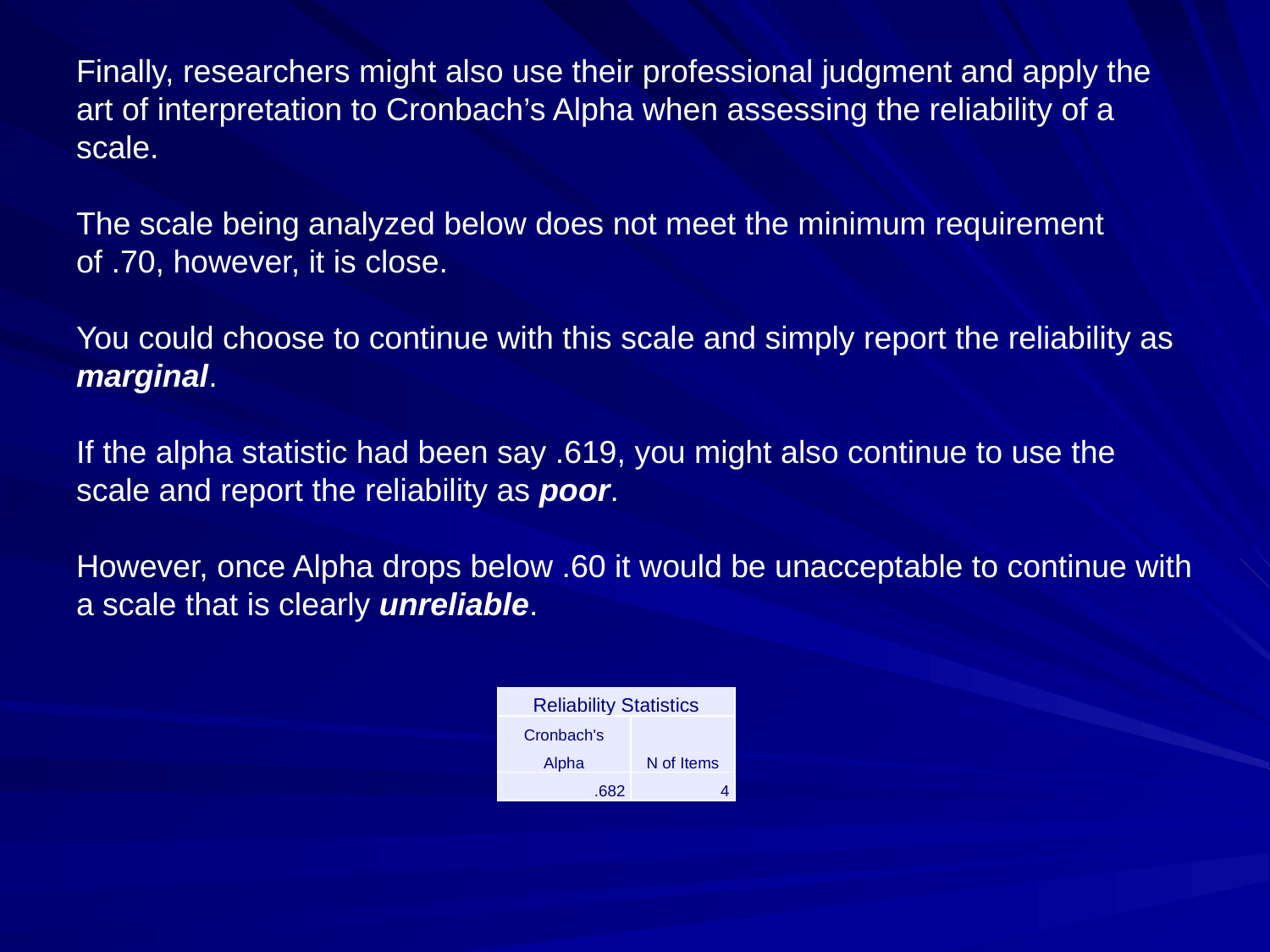

# Finally, researchers might also use their professional judgment and apply the art of interpretation to Cronbach’s Alpha when assessing the reliability of a scale. The scale being analyzed below does not meet the minimum requirement of .70, however, it is close. You could choose to continue with this scale and simply report the reliability as marginal. If the alpha statistic had been say .619, you might also continue to use the scale and report the reliability as poor. However, once Alpha drops below .60 it would be unacceptable to continue with a scale that is clearly unreliable.
| Reliability Statistics |  |
| --- | --- |
| Cronbach's Alpha | N of Items |
| .682 | 4 |